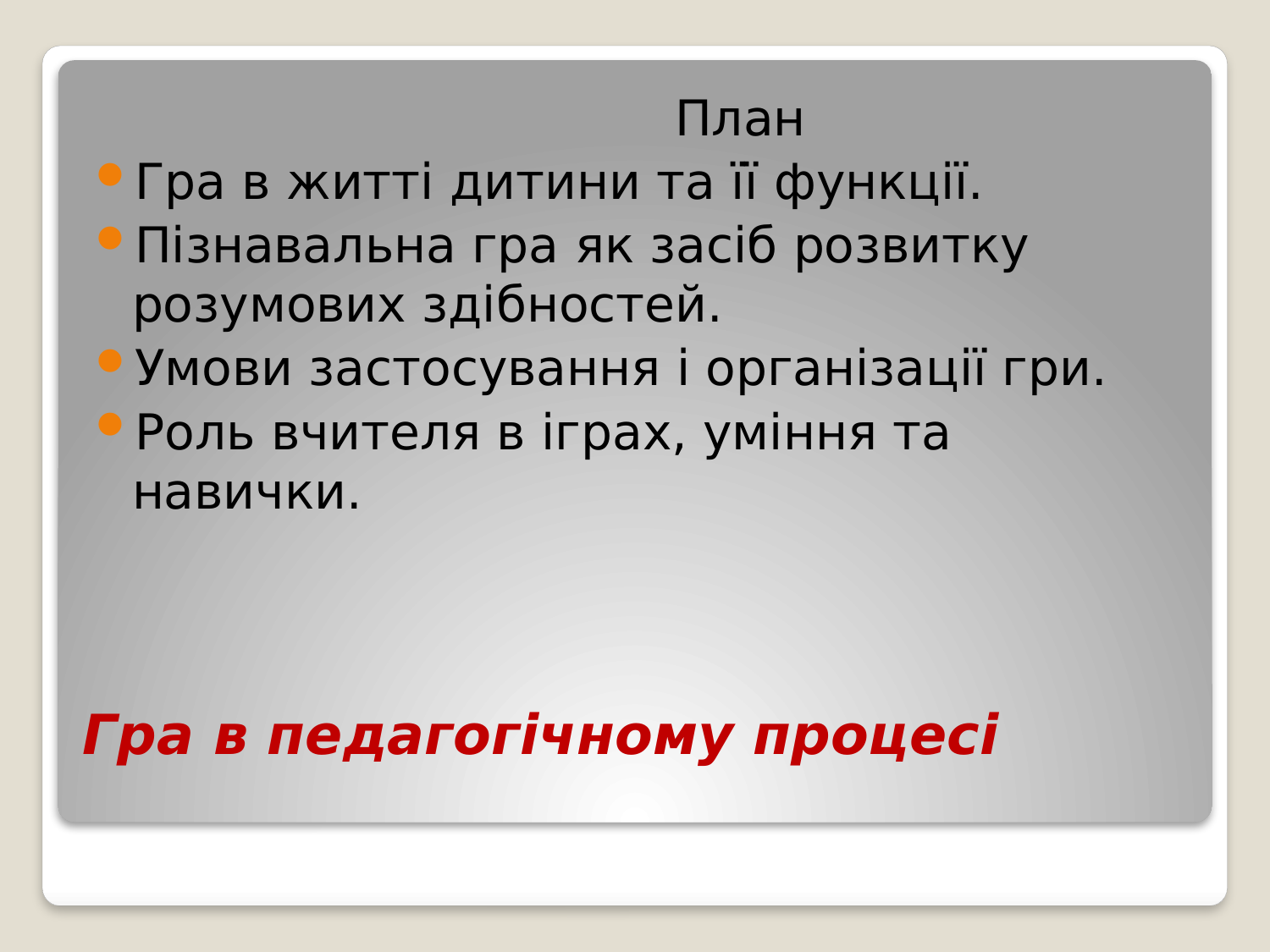

План
Гра в житті дитини та її функції.
Пізнавальна гра як засіб розвитку розумових здібностей.
Умови застосування і організації гри.
Роль вчителя в іграх, уміння та навички.

# Гра в педагогічному процесі